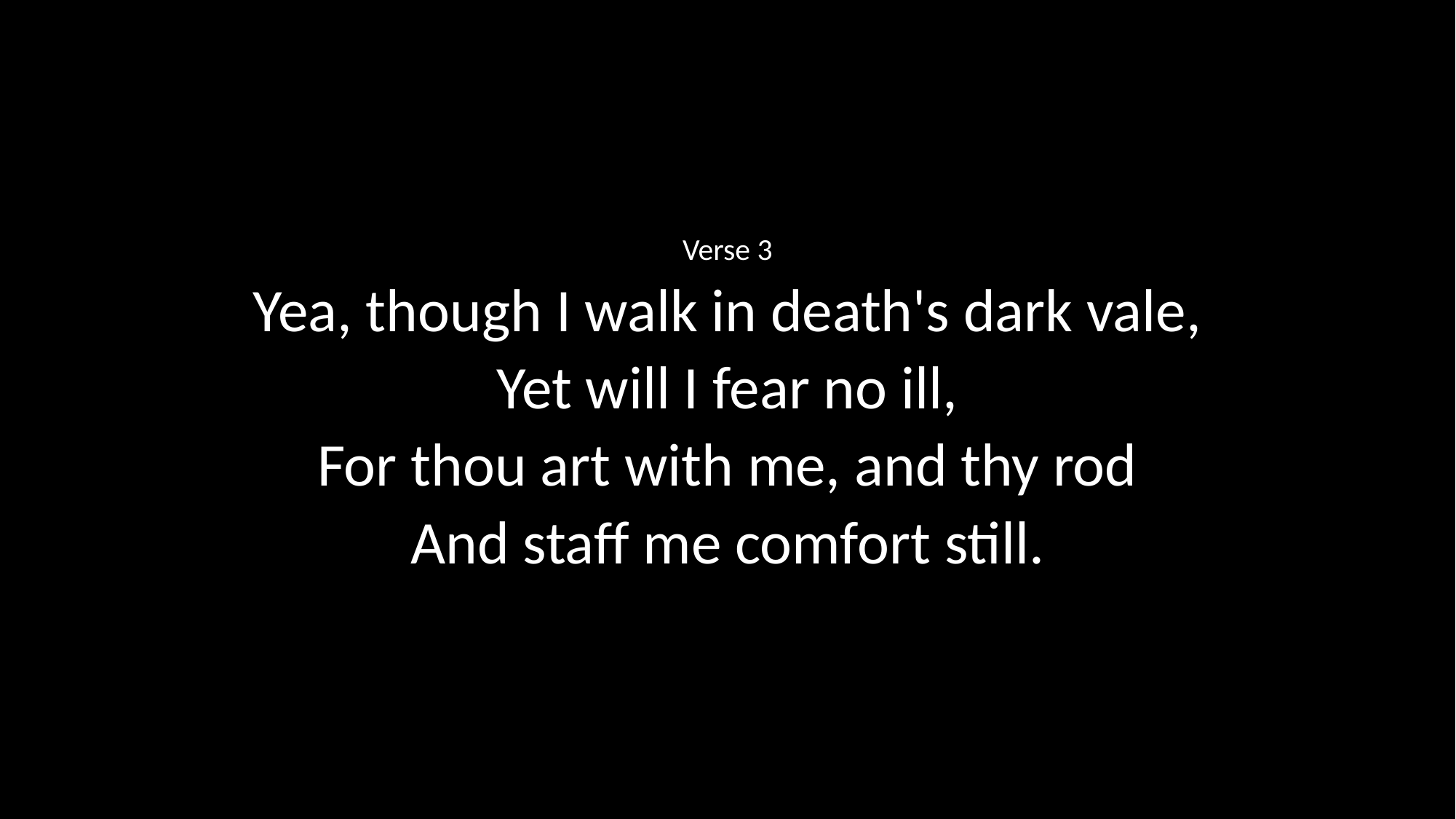

Verse 3
Yea, though I walk in death's dark vale,
Yet will I fear no ill,
For thou art with me, and thy rod
And staff me comfort still.